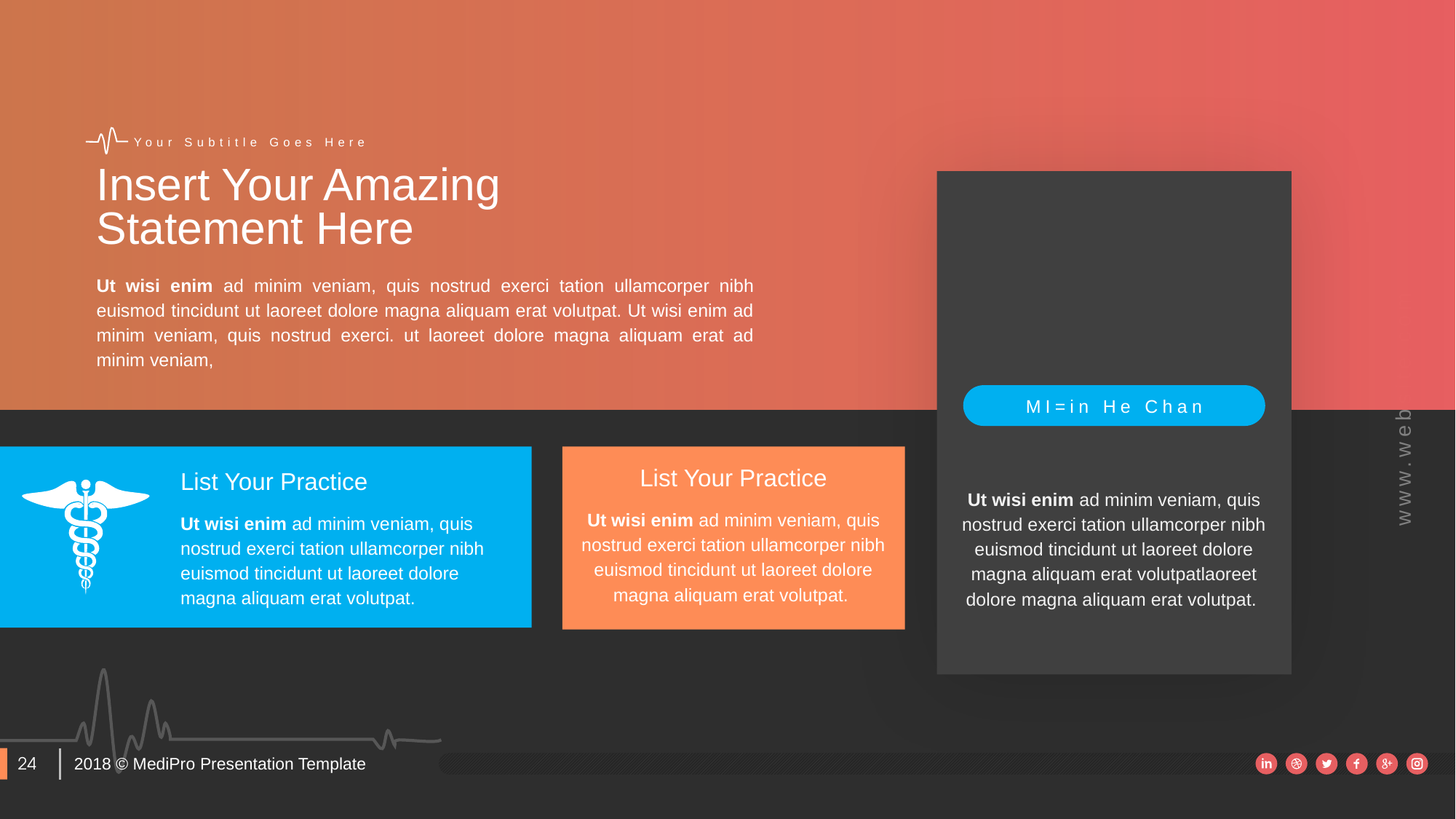

Your Subtitle Goes Here

Insert Your Amazing Statement Here

Ut wisi enim ad minim veniam, quis nostrud exerci tation ullamcorper nibh euismod tincidunt ut laoreet dolore magna aliquam erat volutpat. Ut wisi enim ad minim veniam, quis nostrud exerci. ut laoreet dolore magna aliquam erat ad minim veniam,

MI=in He Chan
Ut wisi enim ad minim veniam, quis nostrud exerci tation ullamcorper nibh euismod tincidunt ut laoreet dolore magna aliquam erat volutpatlaoreet dolore magna aliquam erat volutpat.

List Your Practice

Ut wisi enim ad minim veniam, quis nostrud exerci tation ullamcorper nibh euismod tincidunt ut laoreet dolore magna aliquam erat volutpat.

List Your Practice
Ut wisi enim ad minim veniam, quis nostrud exerci tation ullamcorper nibh euismod tincidunt ut laoreet dolore magna aliquam erat volutpat.